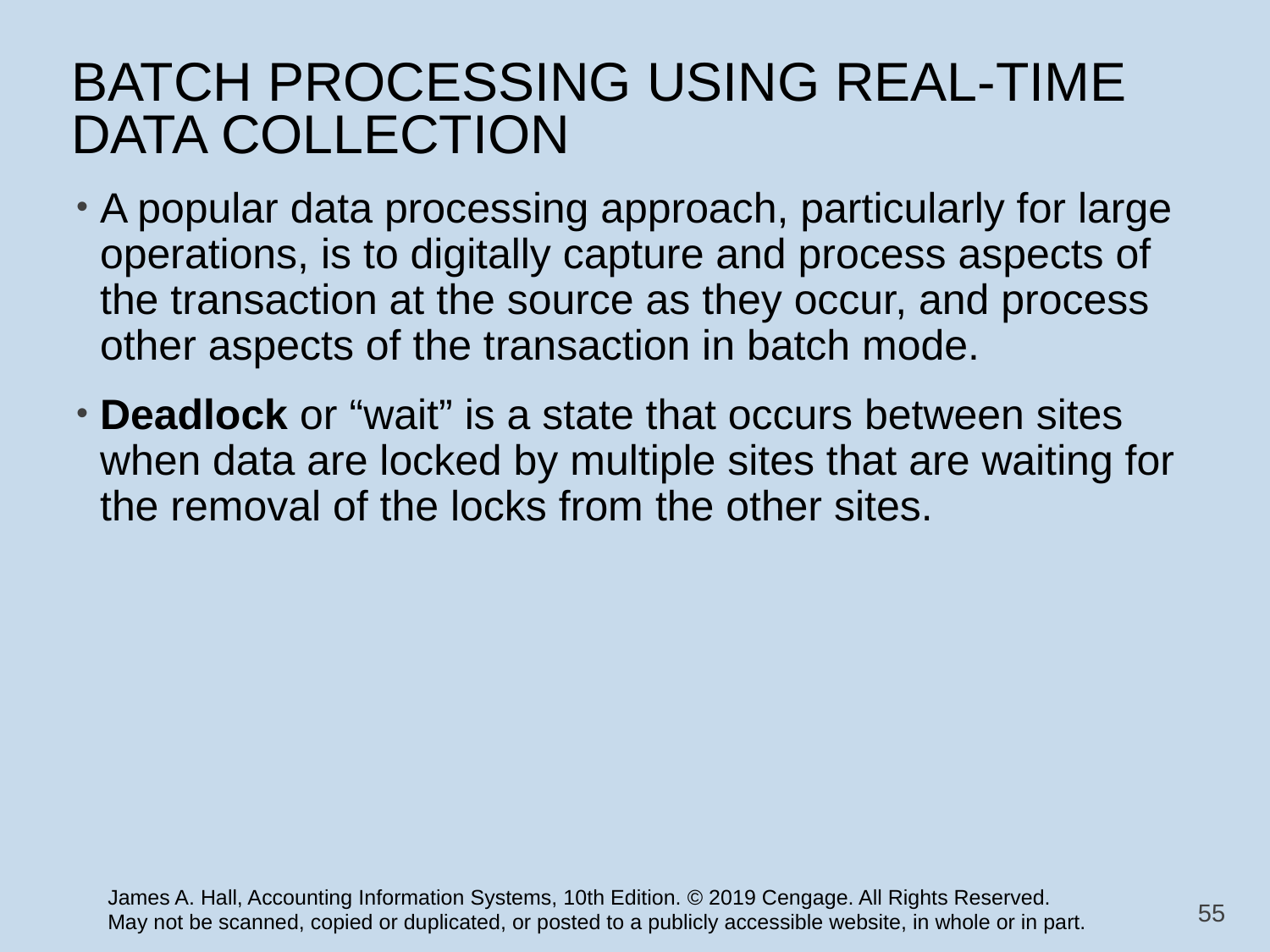

# BATCH PROCESSING USING REAL-TIME DATA COLLECTION
A popular data processing approach, particularly for large operations, is to digitally capture and process aspects of the transaction at the source as they occur, and process other aspects of the transaction in batch mode.
Deadlock or “wait” is a state that occurs between sites when data are locked by multiple sites that are waiting for the removal of the locks from the other sites.
55